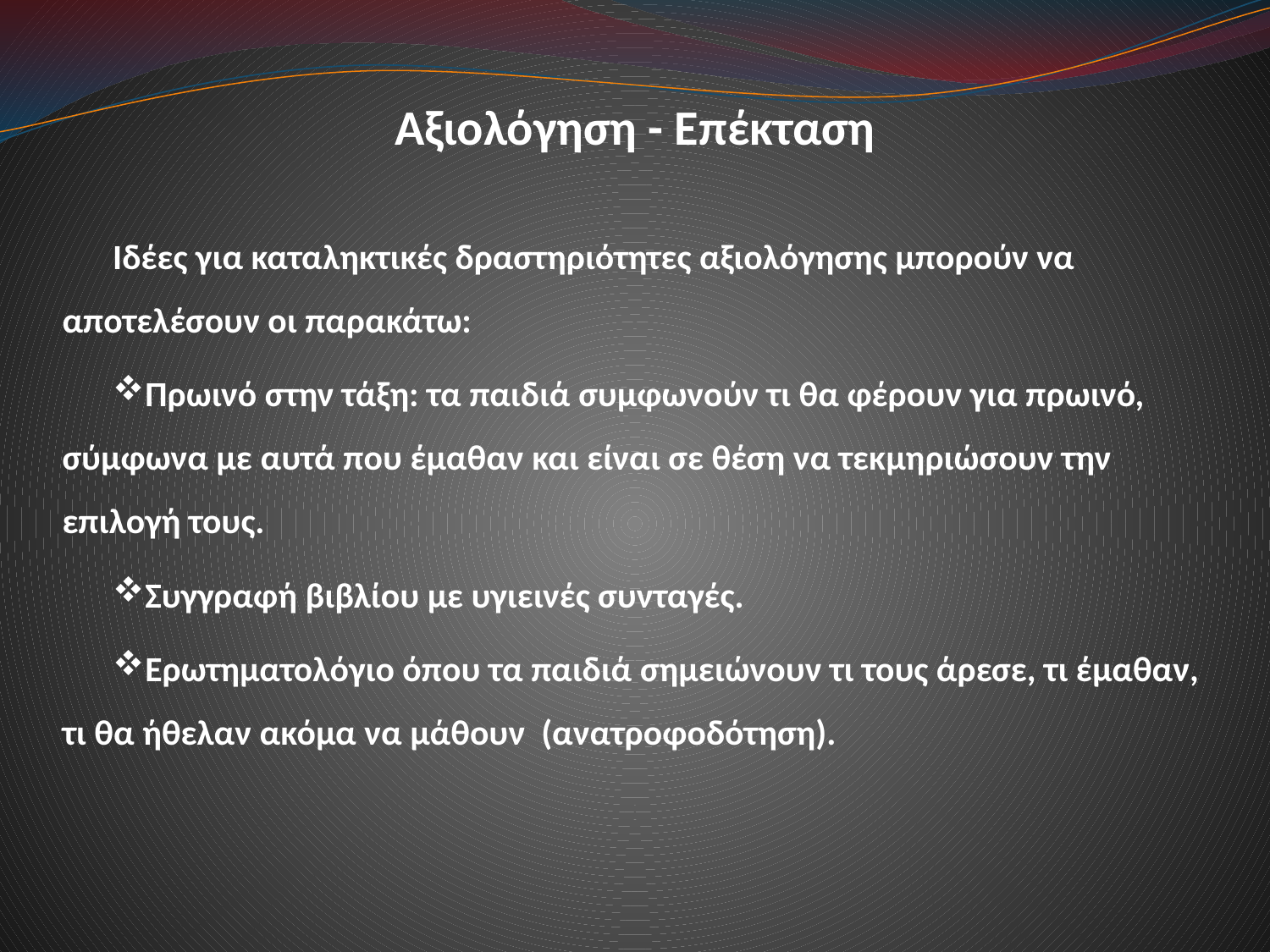

Αξιολόγηση - Επέκταση
Ιδέες για καταληκτικές δραστηριότητες αξιολόγησης μπορούν να αποτελέσουν οι παρακάτω:
Πρωινό στην τάξη: τα παιδιά συμφωνούν τι θα φέρουν για πρωινό, σύμφωνα με αυτά που έμαθαν και είναι σε θέση να τεκμηριώσουν την επιλογή τους.
Συγγραφή βιβλίου με υγιεινές συνταγές.
Ερωτηματολόγιο όπου τα παιδιά σημειώνουν τι τους άρεσε, τι έμαθαν, τι θα ήθελαν ακόμα να μάθουν  (ανατροφοδότηση).